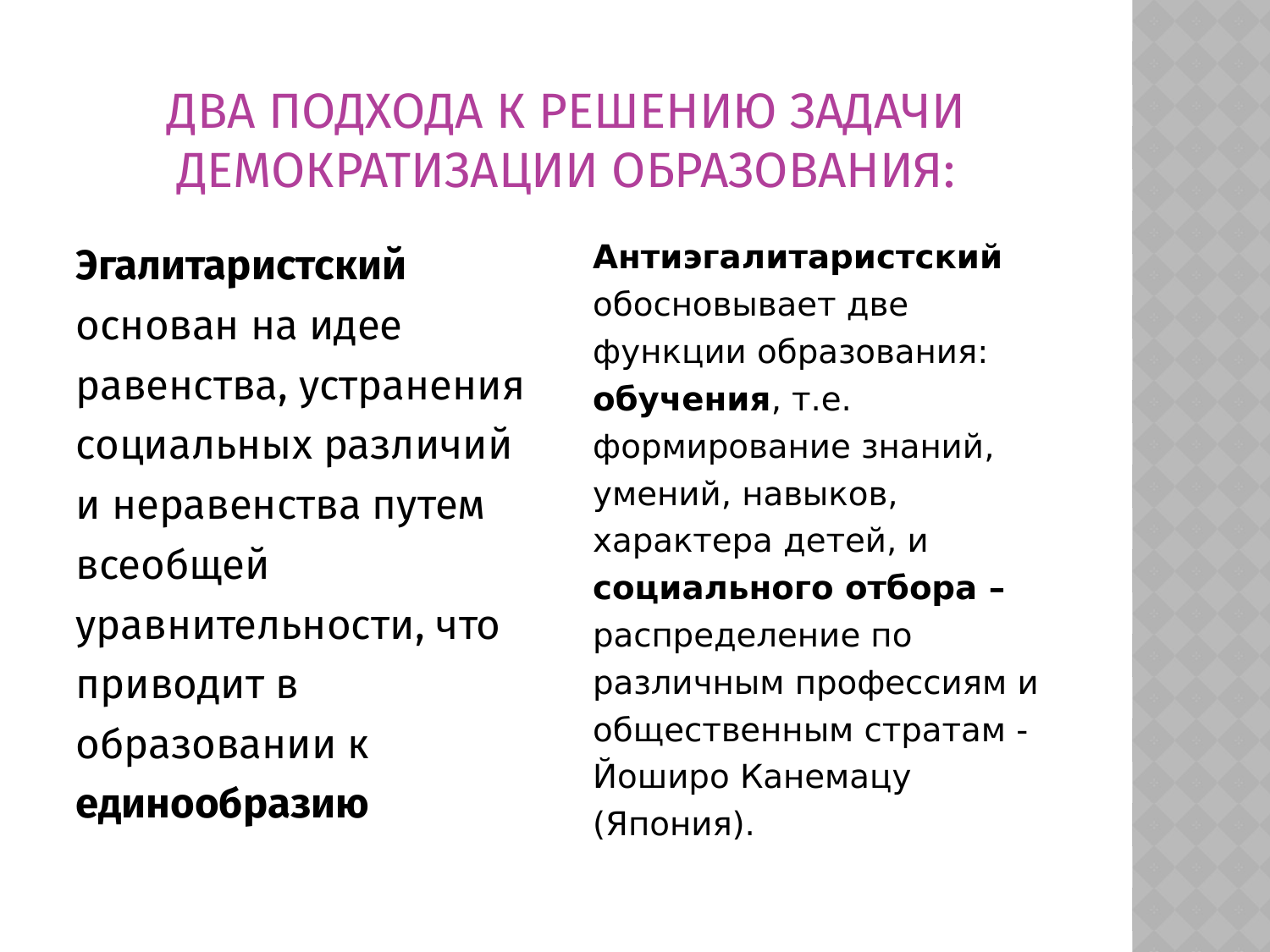

# Два подхода к решению задачи демократизации образования:
Эгалитаристский
основан на идее равенства, устранения социальных различий и неравенства путем всеобщей уравнительности, что приводит в образовании к единообразию

Антиэгалитаристский
обосновывает две функции образования: обучения, т.е. формирование знаний, умений, навыков, характера детей, и  социального отбора – распределение по различным профессиям и общественным стратам - Йоширо Канемацу (Япония).

11